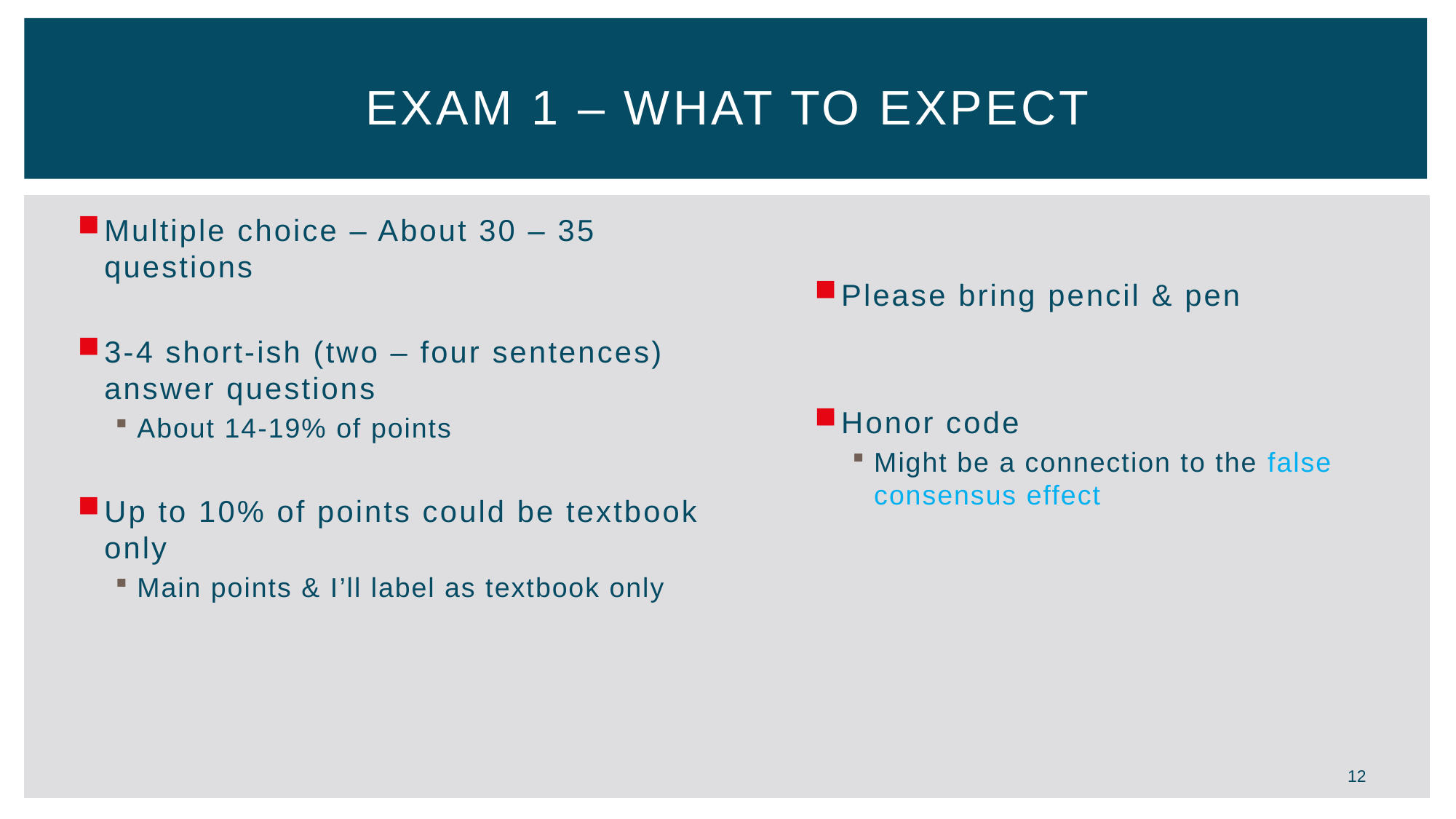

# Exam 1 – what to expect

Please bring pencil & pen

Honor code
Might be a connection to the false consensus effect
Multiple choice – About 30 – 35 questions

3-4 short-ish (two – four sentences) answer questions
About 14-19% of points

Up to 10% of points could be textbook only
Main points & I’ll label as textbook only

12